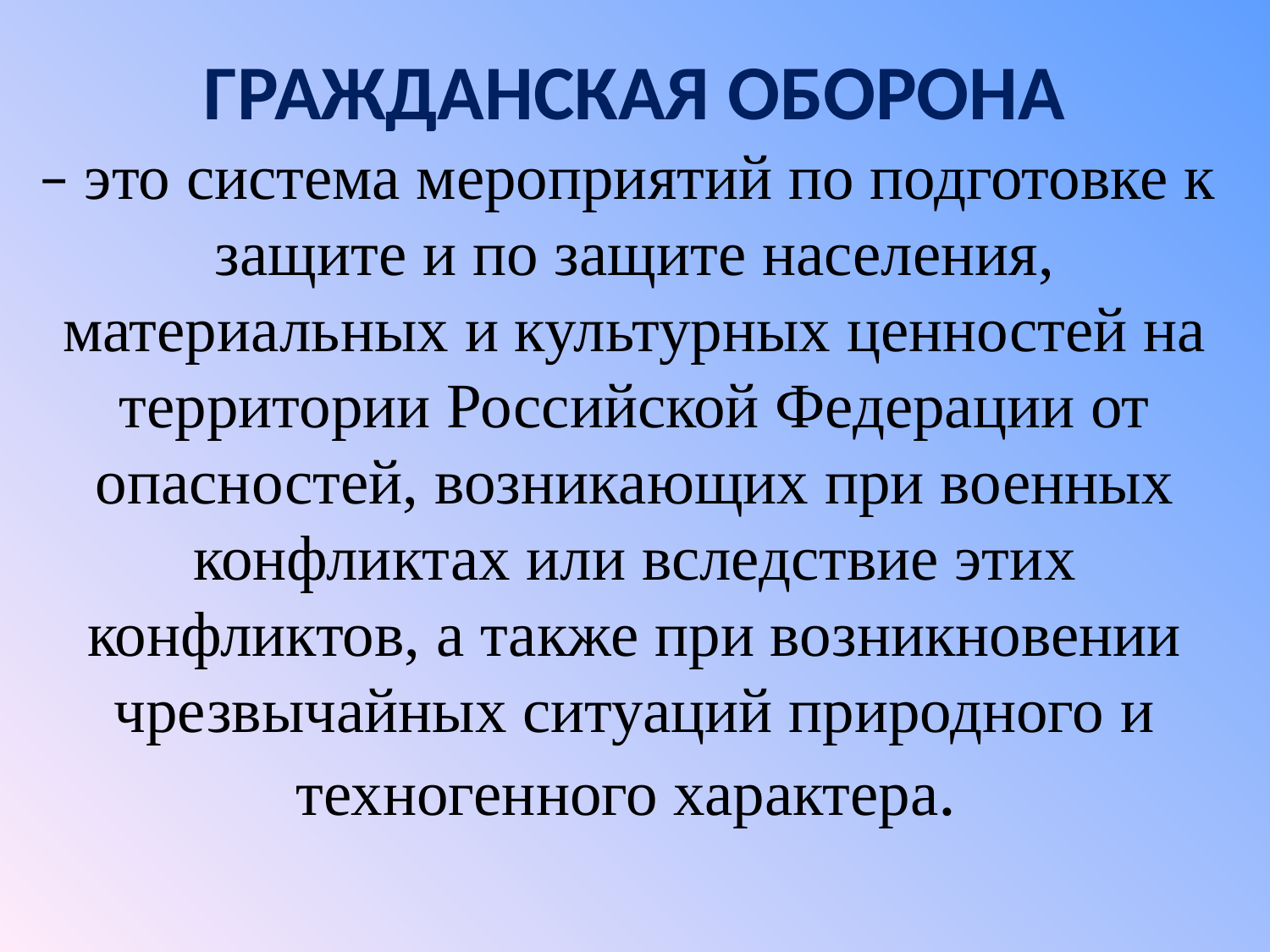

# ГРАЖДАНСКАЯ ОБОРОНА – это система мероприятий по подготовке к  защите и по защите населения, материальных и культурных ценностей на территории Российской Федерации от опасностей, возникающих при военных конфликтах или вследствие этих конфликтов, а также при возникновении чрезвычайных ситуаций природного и техногенного характера.